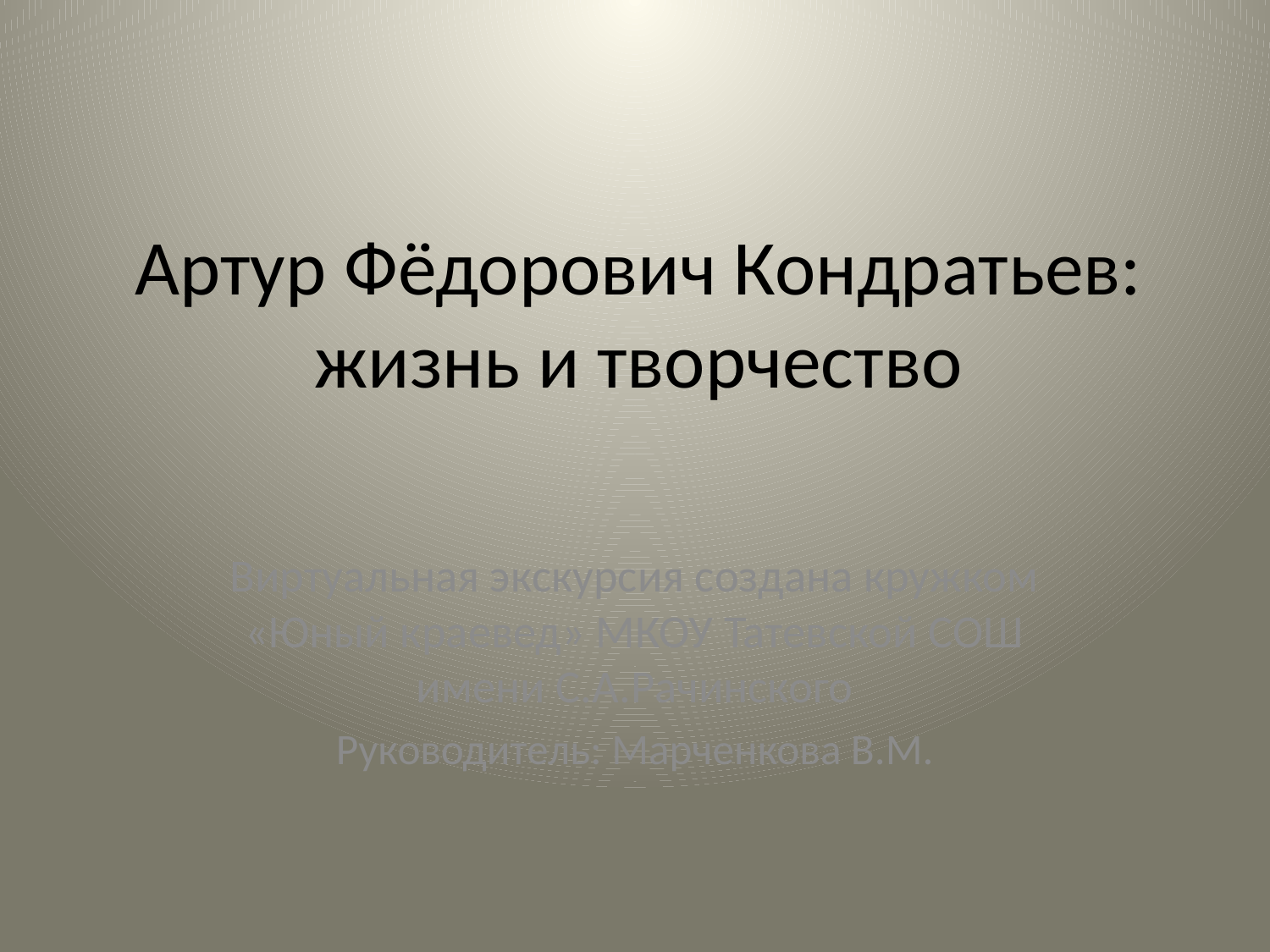

# Артур Фёдорович Кондратьев: жизнь и творчество
Виртуальная экскурсия создана кружком «Юный краевед» МКОУ Татевской СОШ имени С.А.Рачинского
Руководитель: Марченкова В.М.